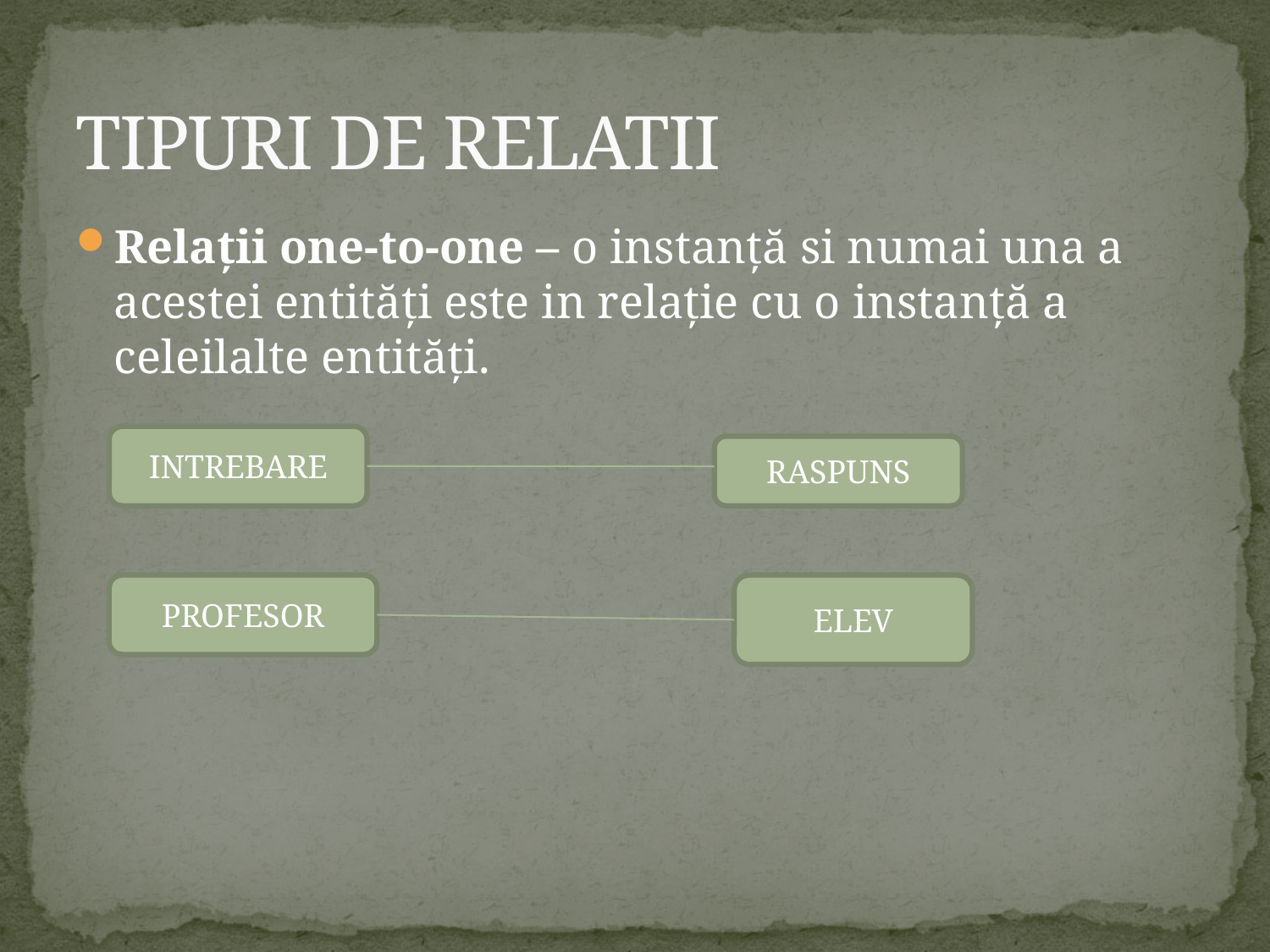

# TIPURI DE RELATII
Relaţii one-to-one – o instanţă si numai una a acestei entităţi este in relaţie cu o instanţă a celeilalte entităţi.

INTREBARE
RASPUNS
PROFESOR
ELEV